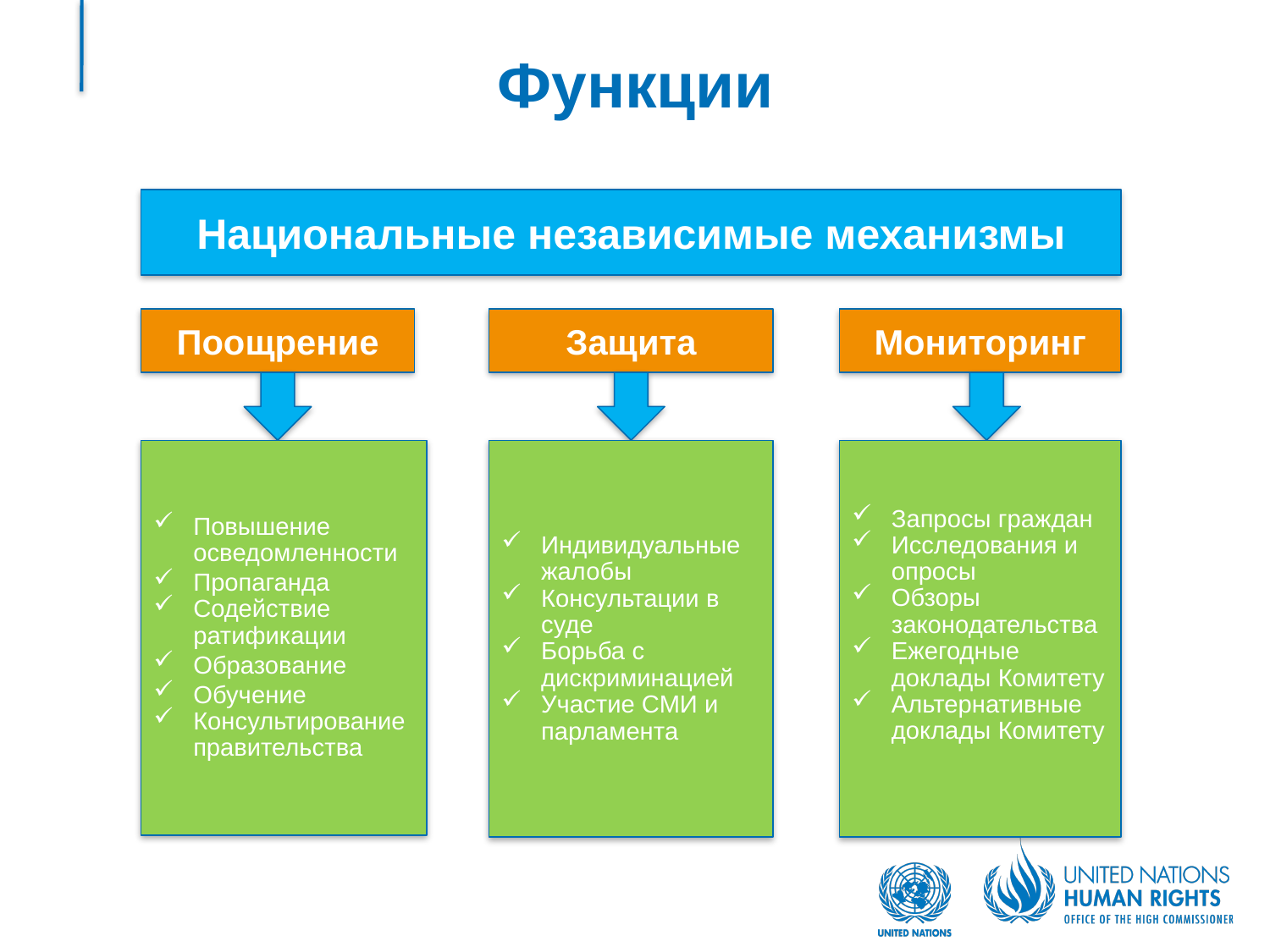

# Функции

Национальные независимые механизмы
Поощрение
Защита
Мониторинг

Повышение осведомленности
Пропаганда
Содействие ратификации
Образование
Обучение
Консультирование правительства
Индивидуальные жалобы
Консультации в суде
Борьба с дискриминацией
Участие СМИ и парламента
Запросы граждан
Исследования и опросы
Обзоры законодательства
Ежегодные доклады Комитету
Альтернативные доклады Комитету